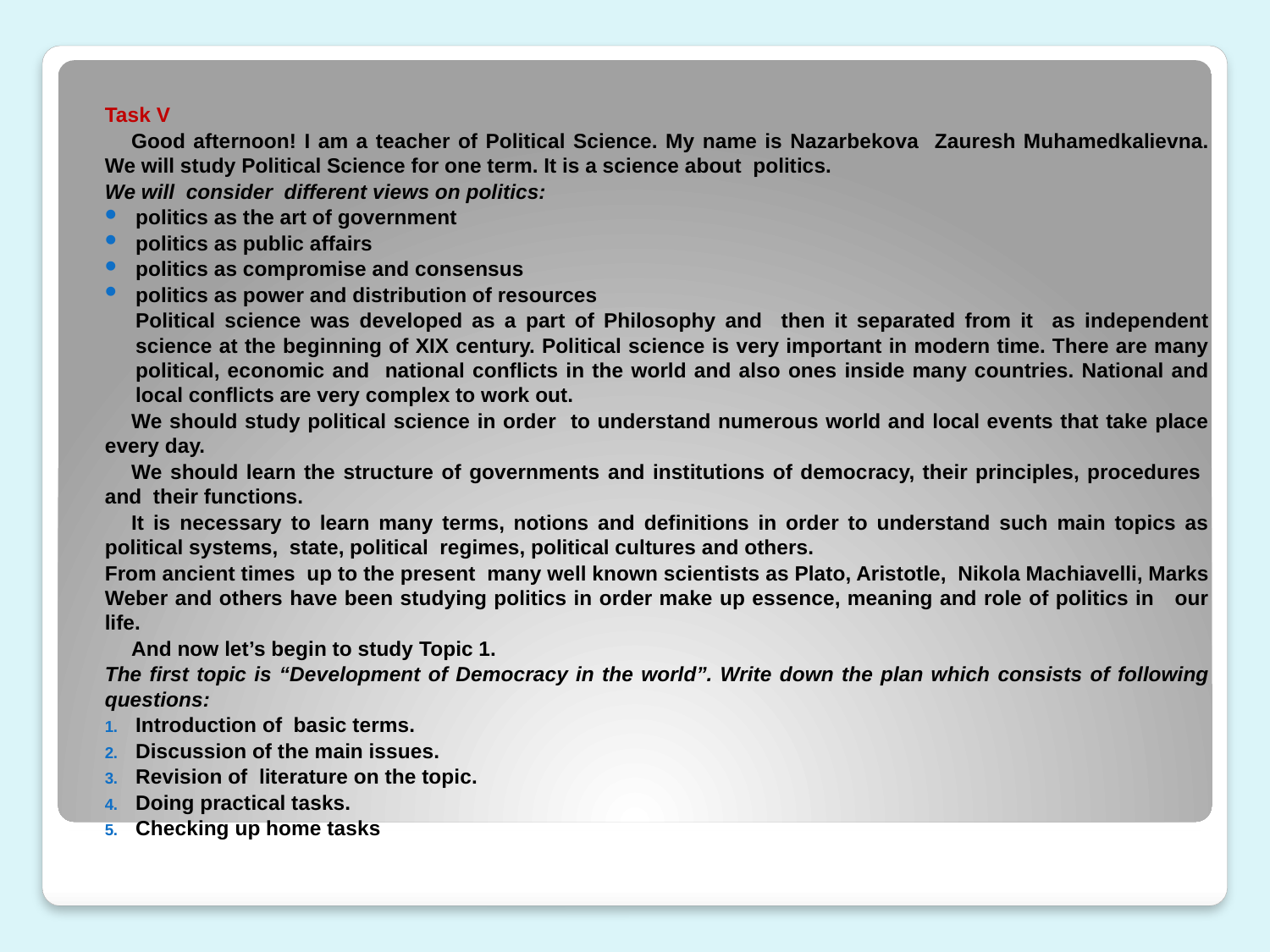

#
Task V
	Good afternoon! I am a teacher of Political Science. My name is Nazarbekova  Zauresh Muhamedkalievna. We will study Political Science for one term. It is a science about  politics.
We will  consider  different views on politics:
politics as the art of government
politics as public affairs
politics as compromise and consensus
politics as power and distribution of resources
	Political science was developed as a part of Philosophy and  then it separated from it  as independent science at the beginning of XIX century. Political science is very important in modern time. There are many political, economic and  national conflicts in the world and also ones inside many countries. National and local conflicts are very complex to work out.
	We should study political science in order  to understand numerous world and local events that take place every day.
	We should learn the structure of governments and institutions of democracy, their principles, procedures  and  their functions.
	It is necessary to learn many terms, notions and definitions in order to understand such main topics as political systems,  state, political  regimes, political cultures and others.
From ancient times  up to the present  many well known scientists as Plato, Aristotle,  Nikola Machiavelli, Marks Weber and others have been studying politics in order make up essence, meaning and role of politics in   our life.
	And now let’s begin to study Topic 1.
The first topic is “Development of Democracy in the world”. Write down the plan which consists of following questions:
Introduction of  basic terms.
Discussion of the main issues.
Revision of  literature on the topic.
Doing practical tasks.
Checking up home tasks